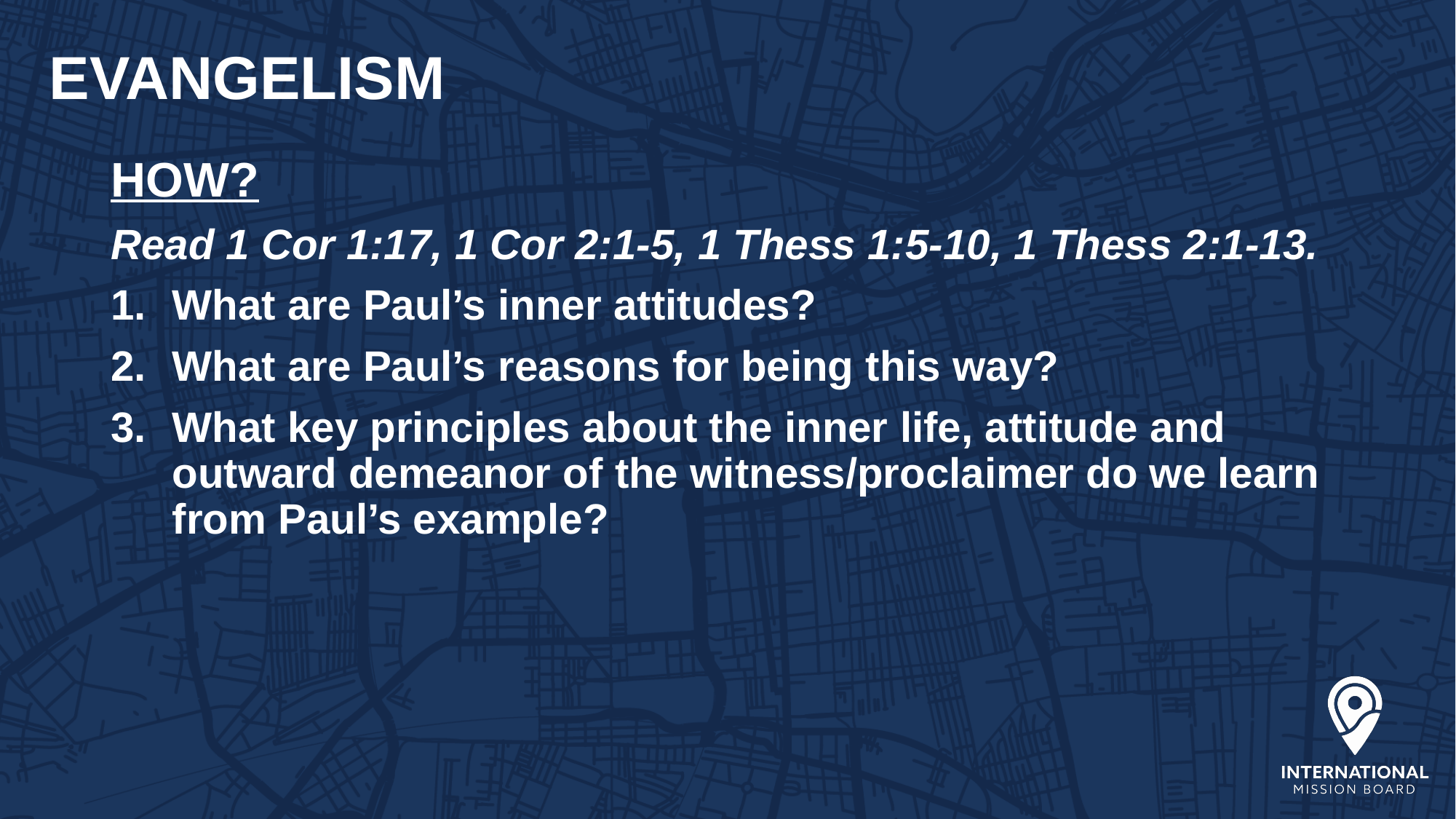

# EVANGELISM
HOW?
Read 1 Cor 1:17, 1 Cor 2:1-5, 1 Thess 1:5-10, 1 Thess 2:1-13.
What are Paul’s inner attitudes?
What are Paul’s reasons for being this way?
What key principles about the inner life, attitude and outward demeanor of the witness/proclaimer do we learn from Paul’s example?